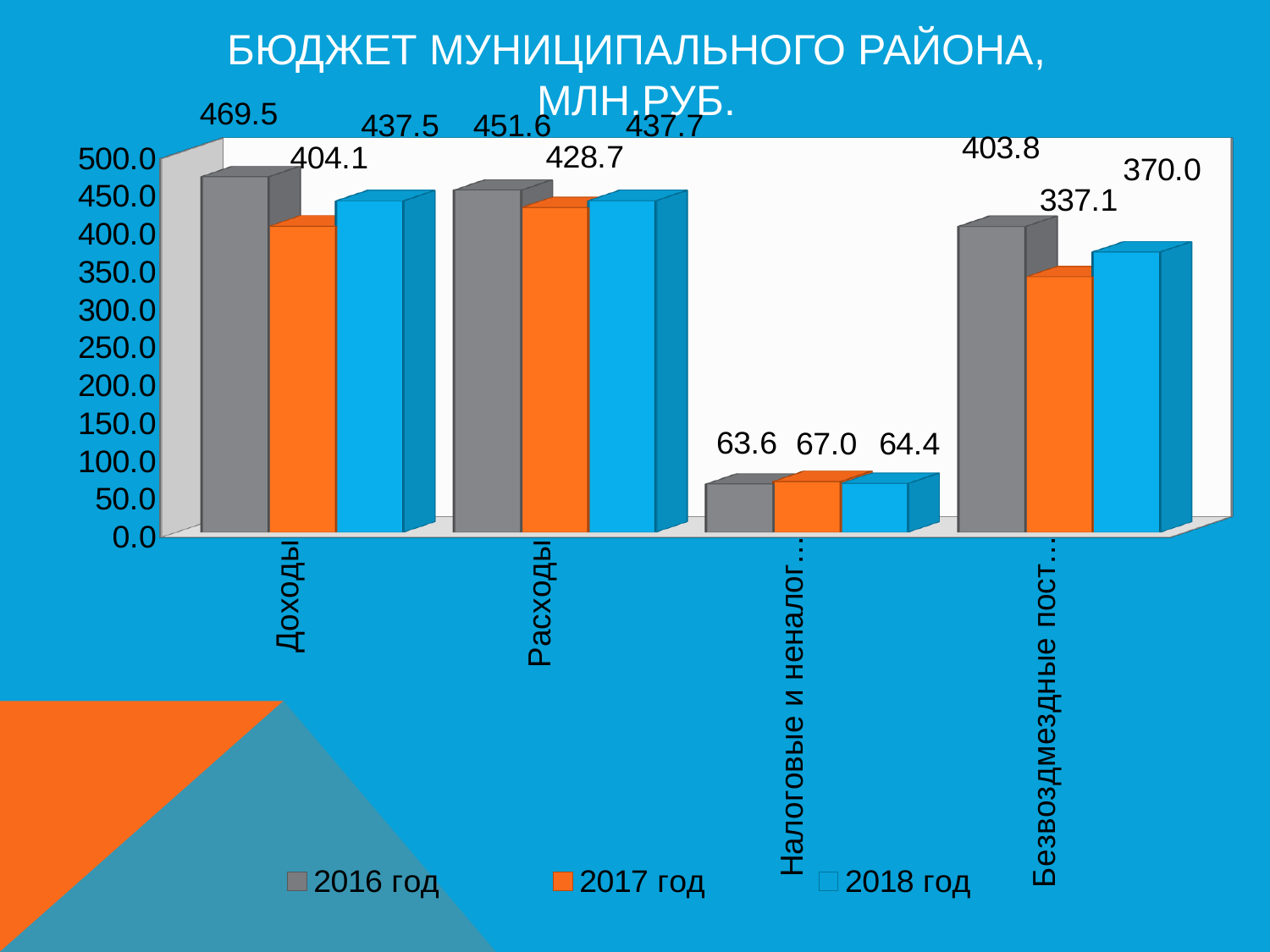

# Бюджет муниципального района, млн.руб.

[unsupported chart]